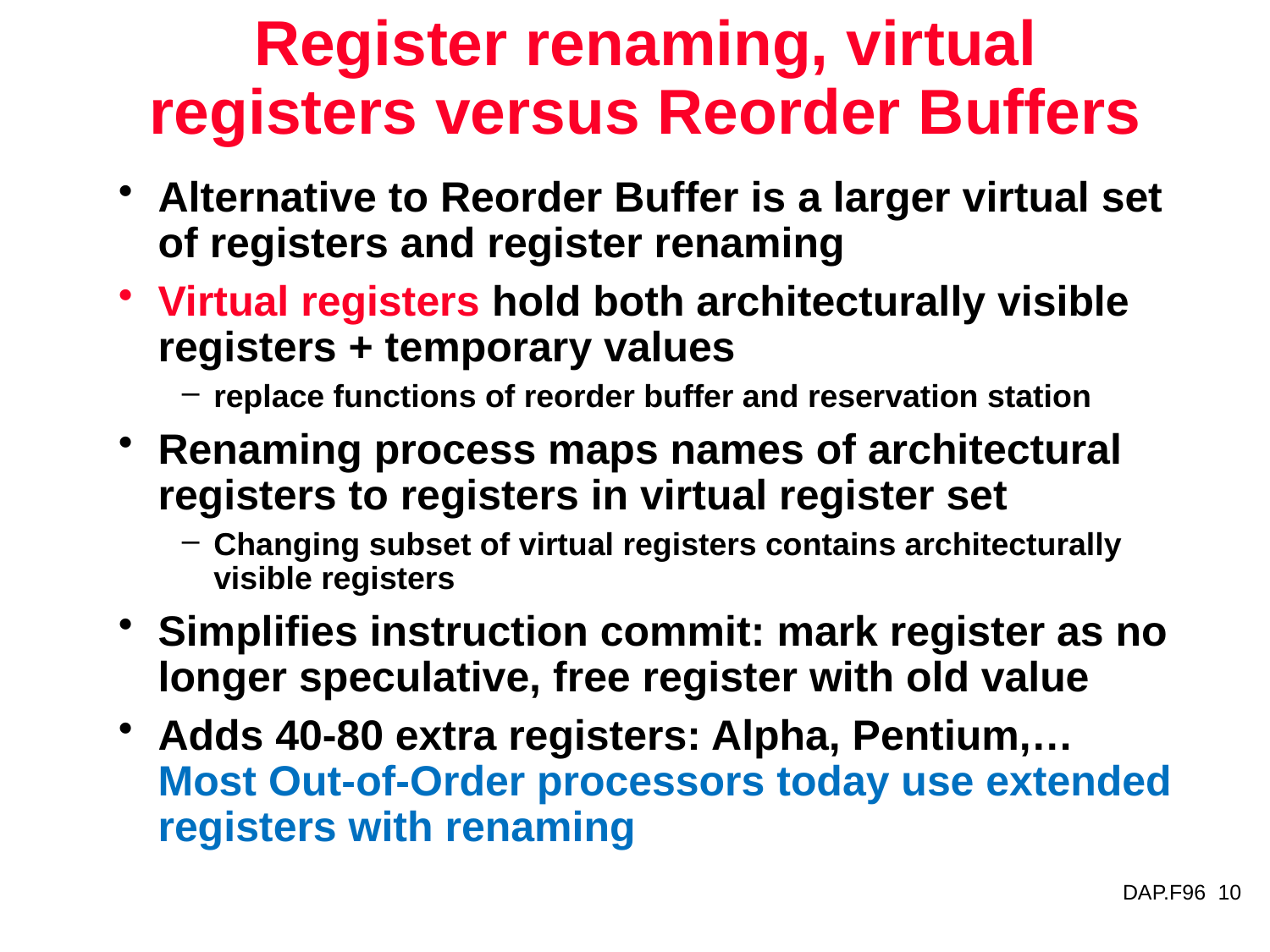

# Register renaming, virtual registers versus Reorder Buffers
Alternative to Reorder Buffer is a larger virtual set of registers and register renaming
Virtual registers hold both architecturally visible registers + temporary values
replace functions of reorder buffer and reservation station
Renaming process maps names of architectural registers to registers in virtual register set
Changing subset of virtual registers contains architecturally visible registers
Simplifies instruction commit: mark register as no longer speculative, free register with old value
Adds 40-80 extra registers: Alpha, Pentium,…    Most Out-of-Order processors today use extended registers with renaming